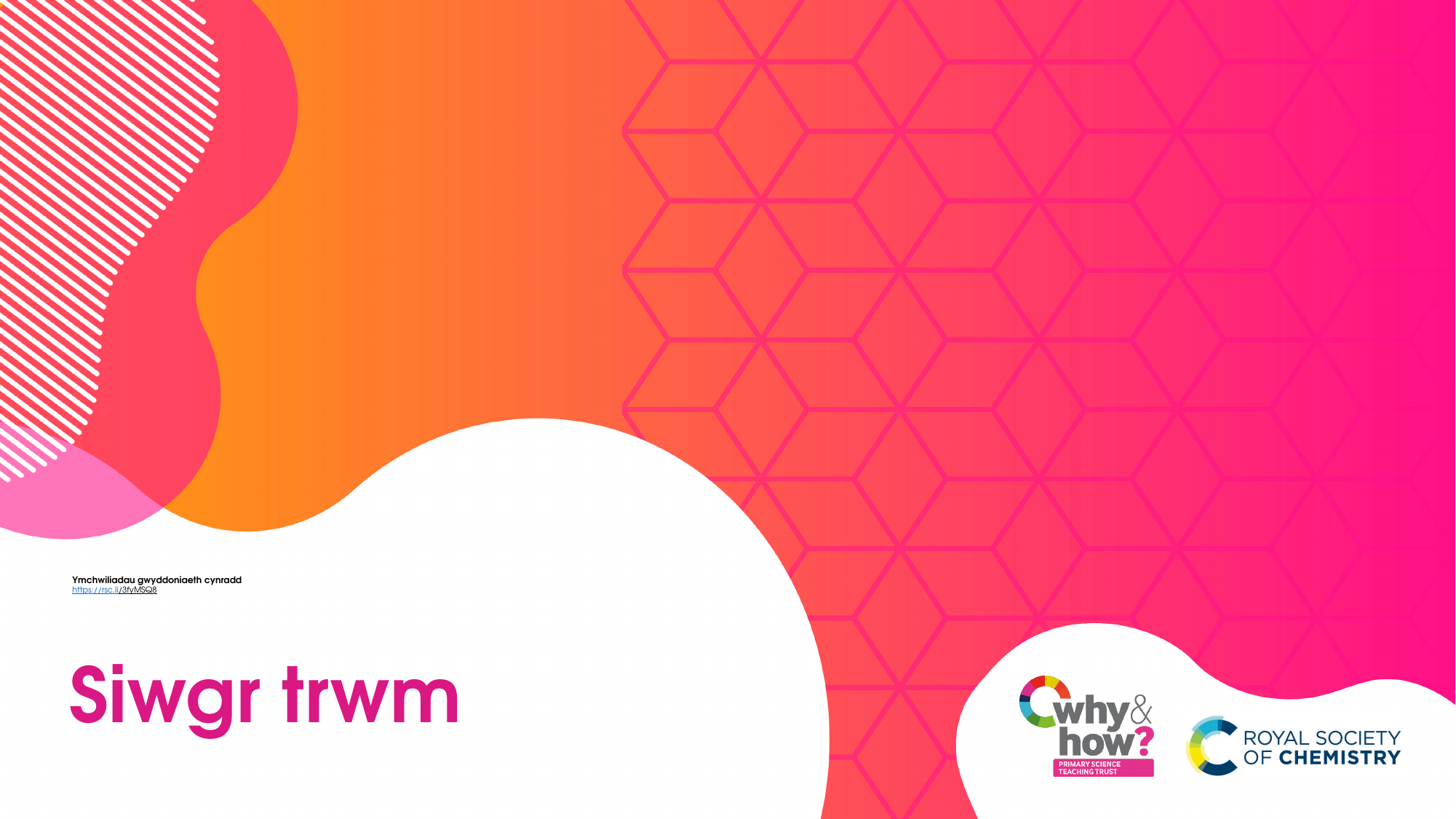

# Ymchwiliadau gwyddoniaeth cynradd https://rsc.li/3fyMSQ8
Siwgr trwm